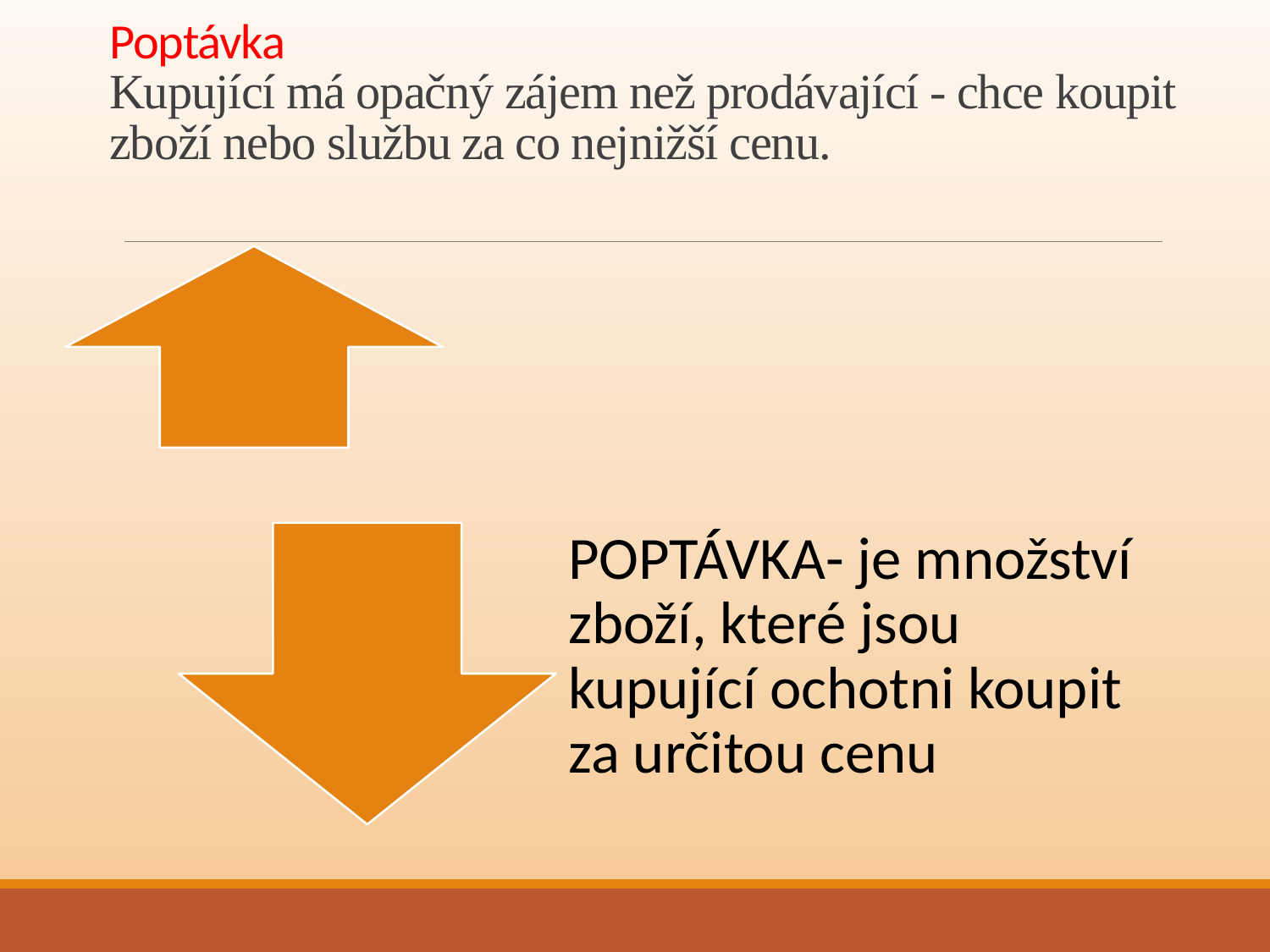

# Poptávka Kupující má opačný zájem než prodávající - chce koupit zboží nebo službu za co nejnižší cenu.
POPTÁVKA- je množství zboží, které jsou kupující ochotni koupit za určitou cenu